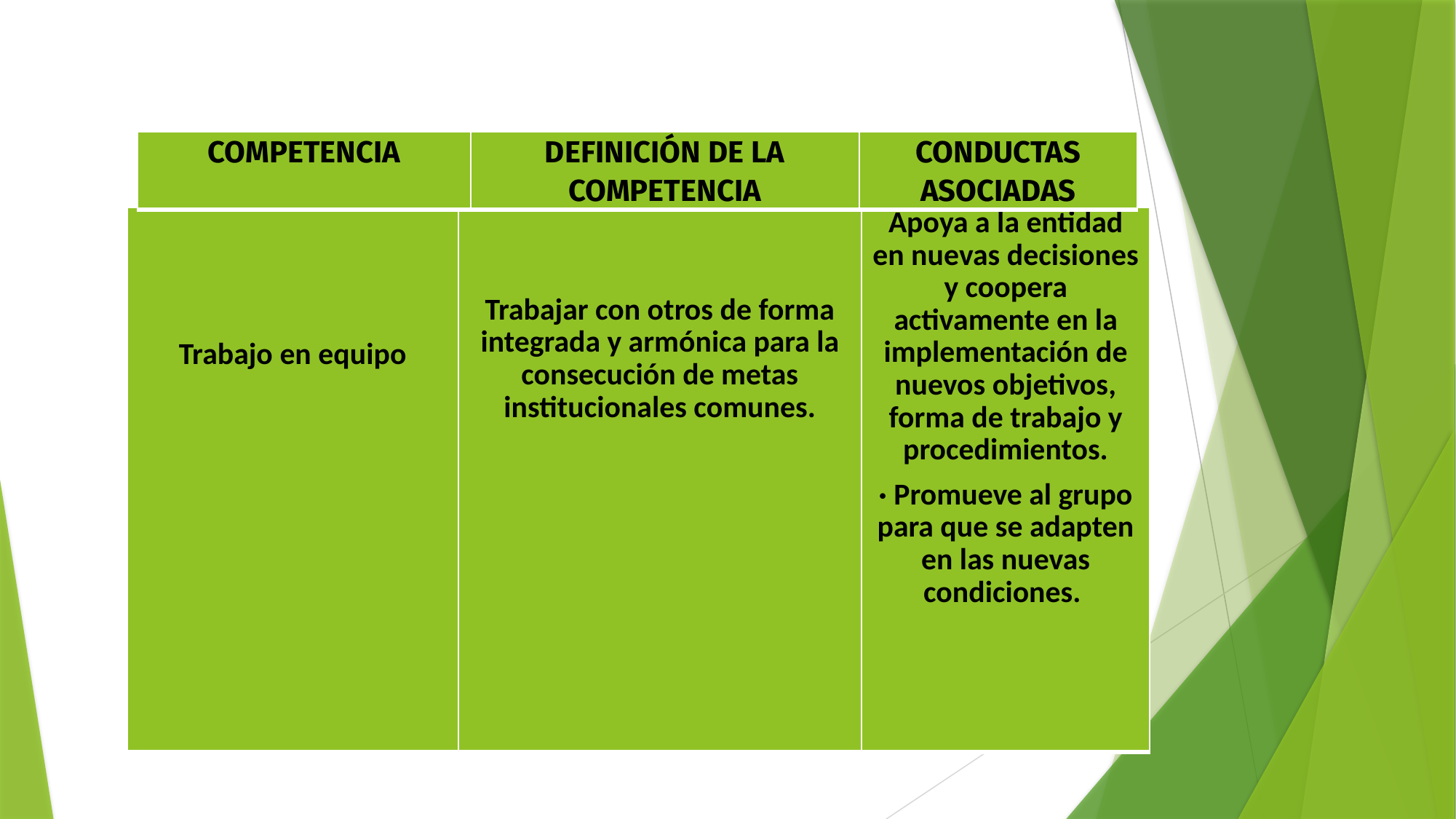

#
| COMPETENCIA | DEFINICIÓN DE LA COMPETENCIA | CONDUCTAS ASOCIADAS |
| --- | --- | --- |
| Trabajo en equipo | Trabajar con otros de forma integrada y armónica para la consecución de metas institucionales comunes. | Apoya a la entidad en nuevas decisiones y coopera activamente en la implementación de nuevos objetivos, forma de trabajo y procedimientos. · Promueve al grupo para que se adapten en las nuevas condiciones. |
| --- | --- | --- |